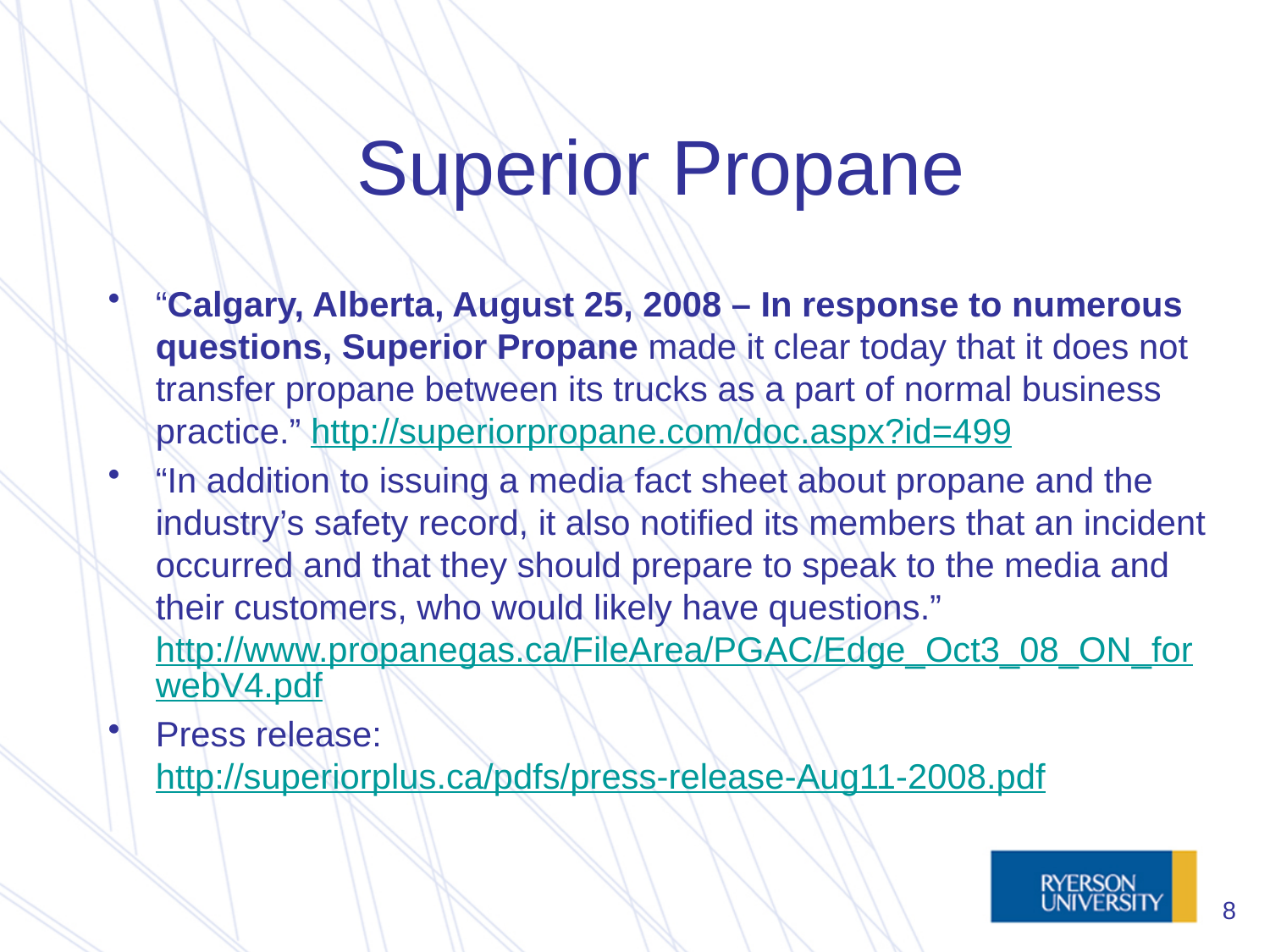

# Superior Propane
“Calgary, Alberta, August 25, 2008 – In response to numerous questions, Superior Propane made it clear today that it does not transfer propane between its trucks as a part of normal business practice.” http://superiorpropane.com/doc.aspx?id=499
“In addition to issuing a media fact sheet about propane and the industry’s safety record, it also notified its members that an incident occurred and that they should prepare to speak to the media and their customers, who would likely have questions.” http://www.propanegas.ca/FileArea/PGAC/Edge_Oct3_08_ON_forwebV4.pdf
Press release:  http://superiorplus.ca/pdfs/press-release-Aug11-2008.pdf

8